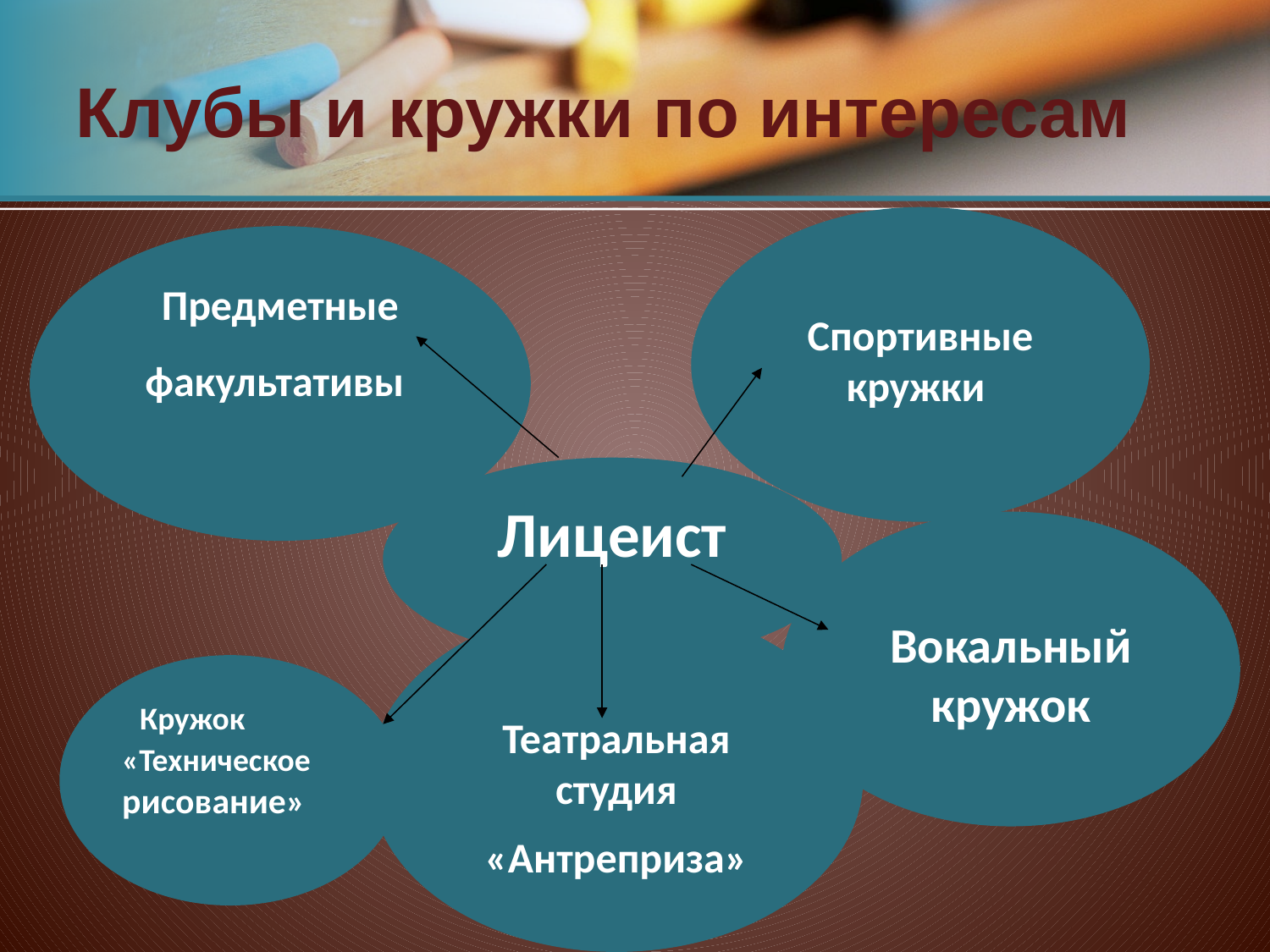

# Клубы и кружки по интересам

Спортивные кружки
Предметные
факультативы
Лицеист

Вокальный кружок

Театральная студия
«Антреприза»
    Кружок «Техническое рисование»